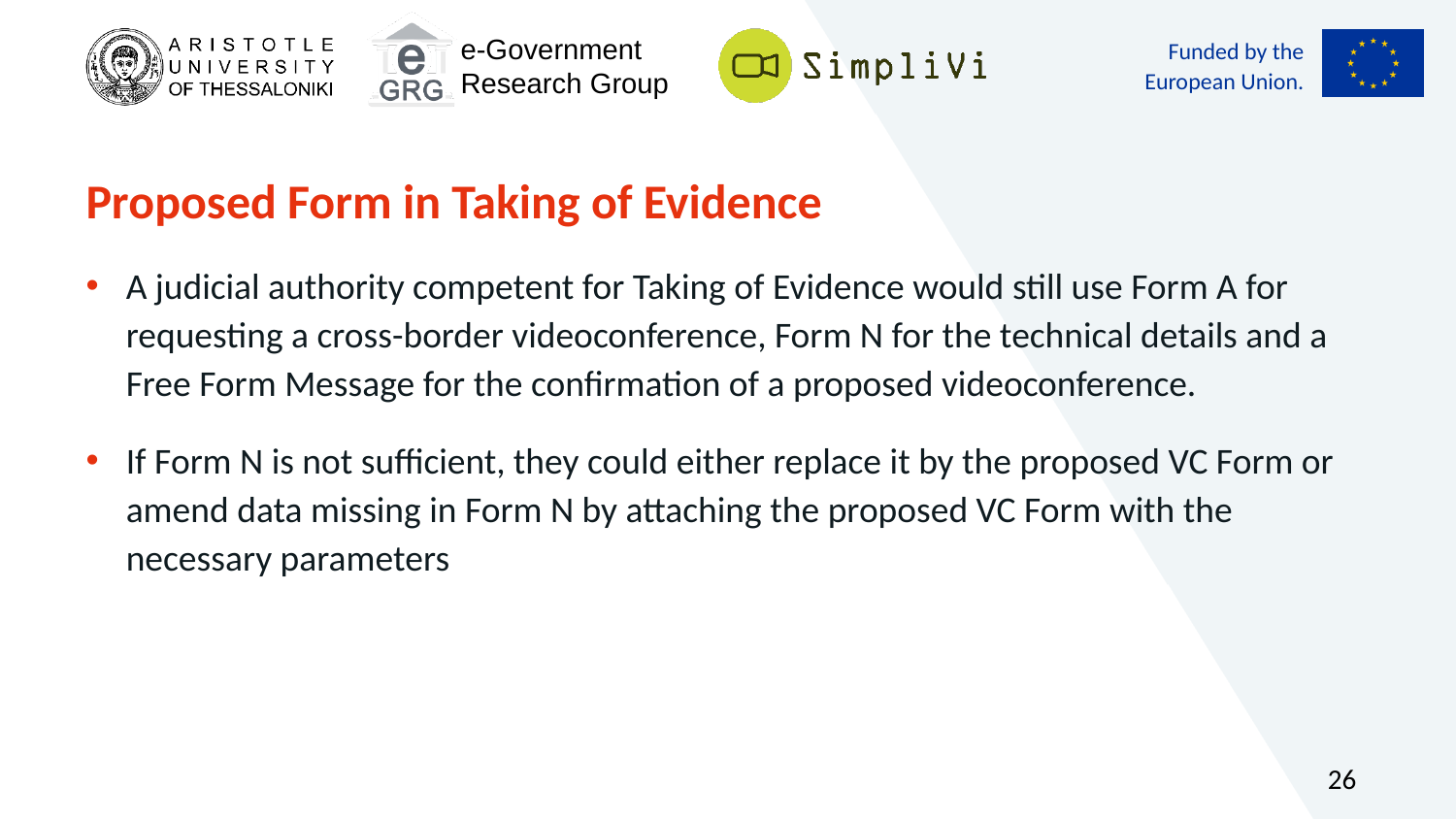

# Proposed Form in Taking of Evidence
A judicial authority competent for Taking of Evidence would still use Form A for requesting a cross-border videoconference, Form N for the technical details and a Free Form Message for the confirmation of a proposed videoconference.
If Form N is not sufficient, they could either replace it by the proposed VC Form or amend data missing in Form N by attaching the proposed VC Form with the necessary parameters
26